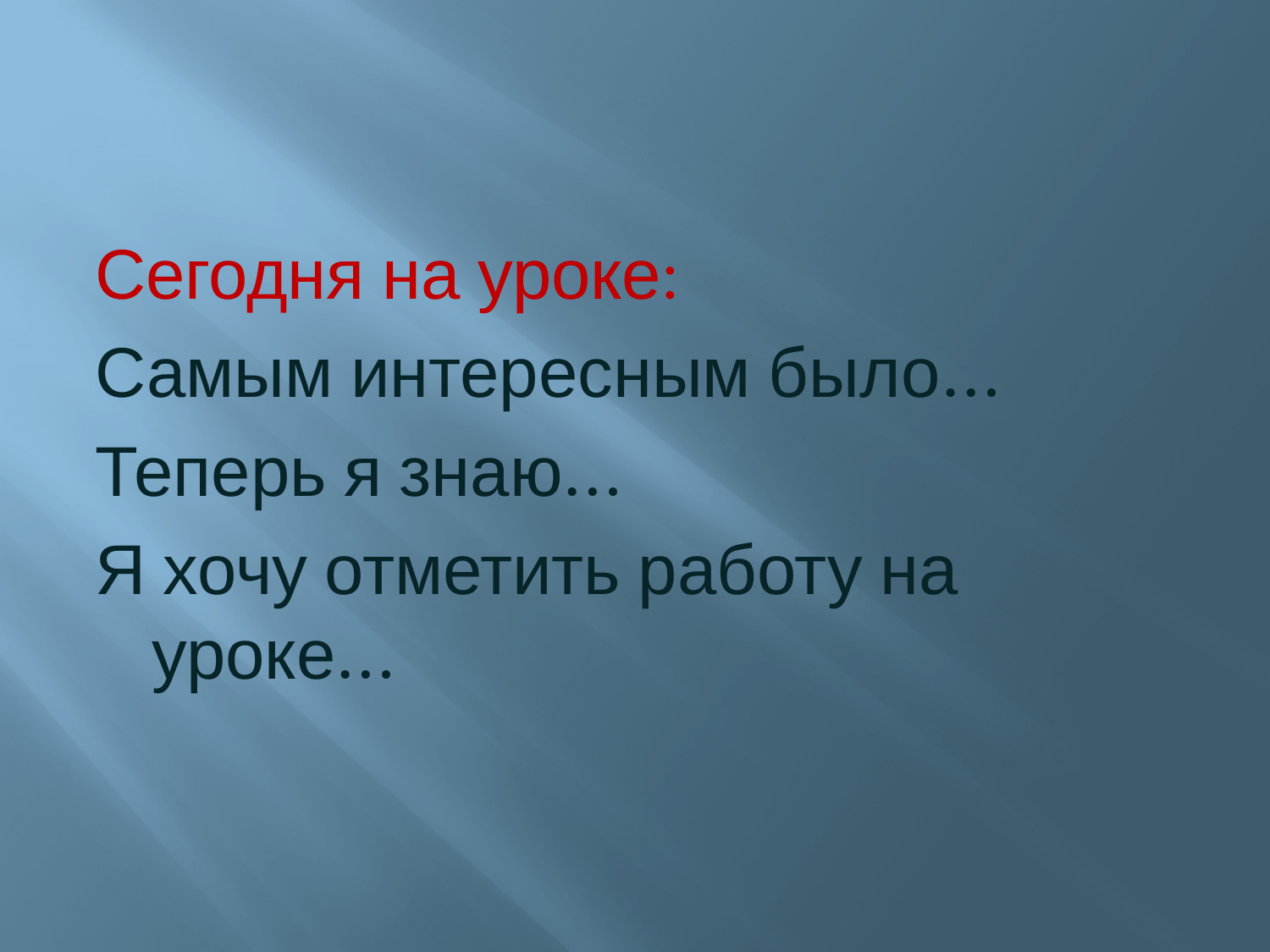

#
Сегодня на уроке:
Самым интересным было…
Теперь я знаю…
Я хочу отметить работу на уроке…